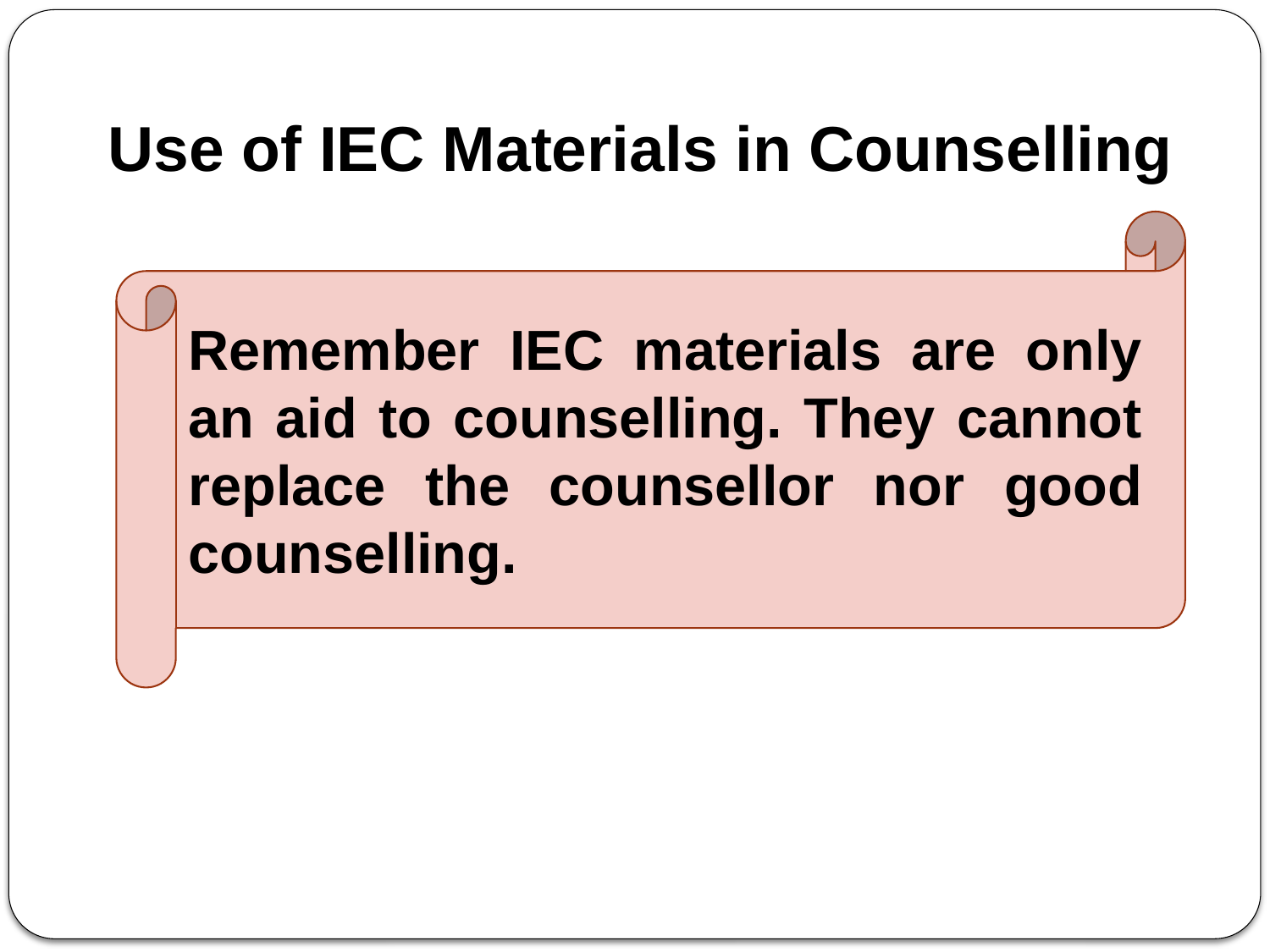

# Use of IEC Materials in Counselling
Remember IEC materials are only an aid to counselling. They cannot replace the counsellor nor good counselling.